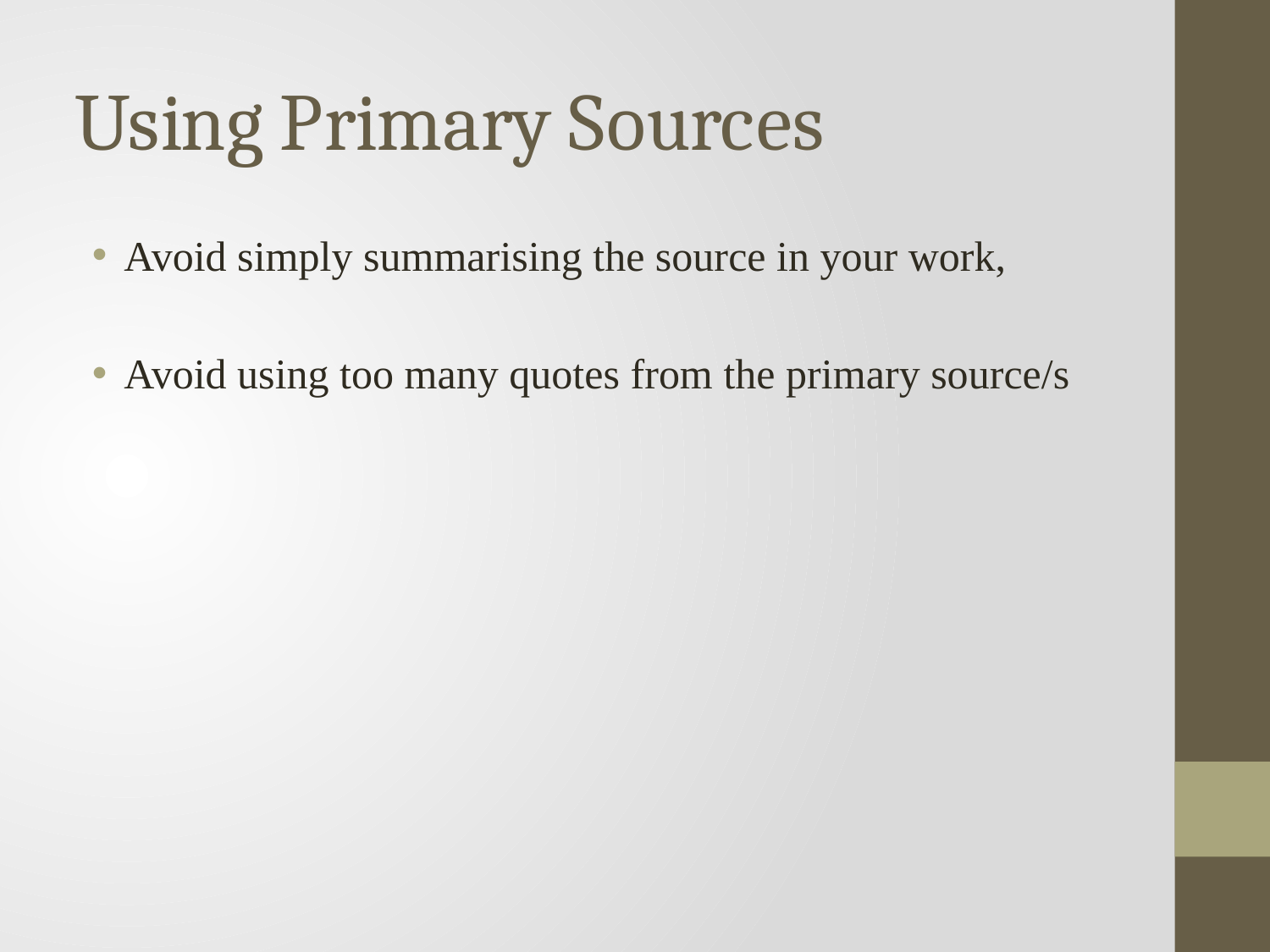

# Using Primary Sources
Avoid simply summarising the source in your work,

Avoid using too many quotes from the primary source/s